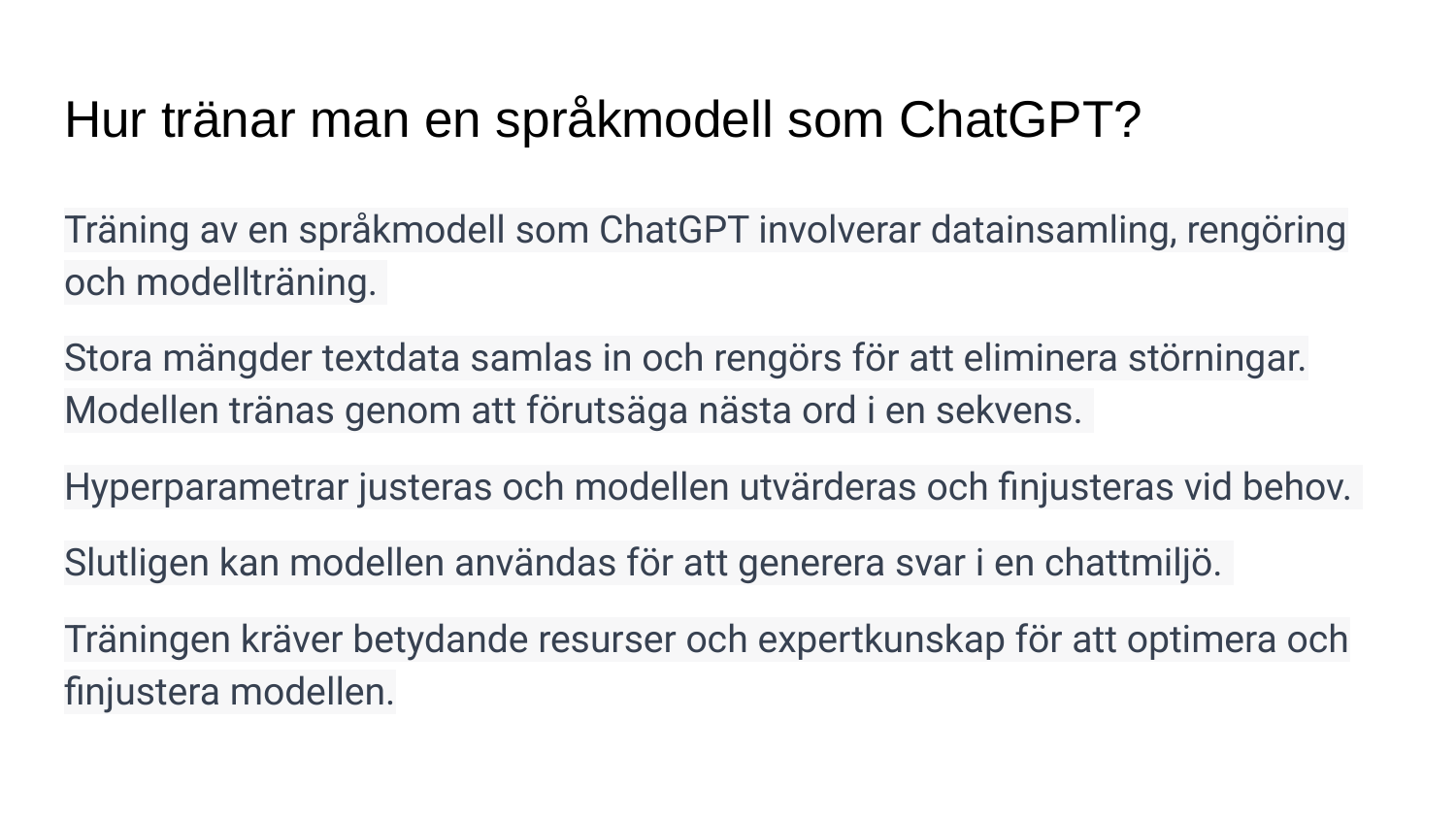

# Hur tränar man en språkmodell som ChatGPT?
Träning av en språkmodell som ChatGPT involverar datainsamling, rengöring och modellträning.
Stora mängder textdata samlas in och rengörs för att eliminera störningar. Modellen tränas genom att förutsäga nästa ord i en sekvens.
Hyperparametrar justeras och modellen utvärderas och finjusteras vid behov.
Slutligen kan modellen användas för att generera svar i en chattmiljö.
Träningen kräver betydande resurser och expertkunskap för att optimera och finjustera modellen.